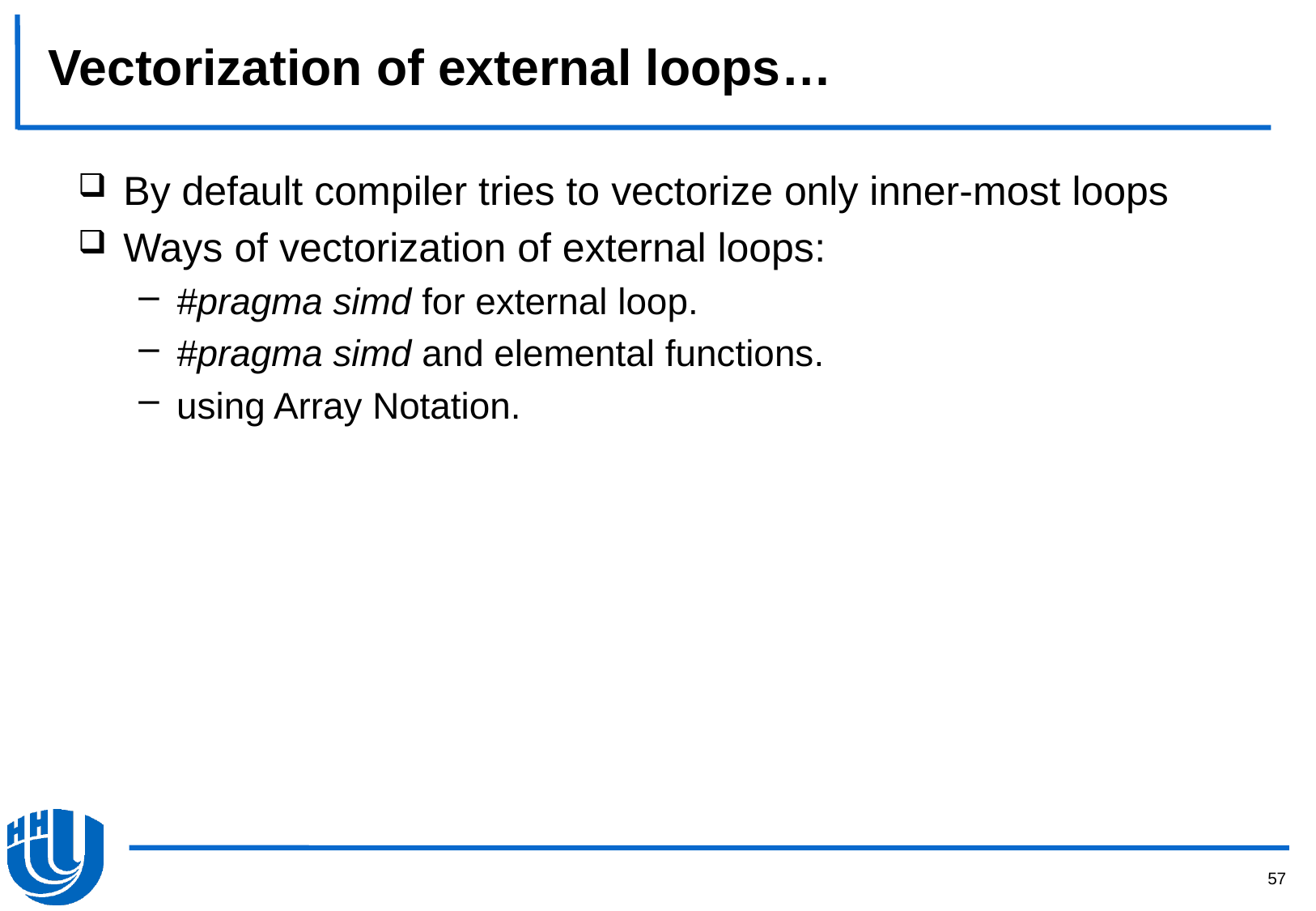

# Vectorization of external loops…
By default compiler tries to vectorize only inner-most loops
Ways of vectorization of external loops:
#pragma simd for external loop.
#pragma simd and elemental functions.
using Array Notation.
57